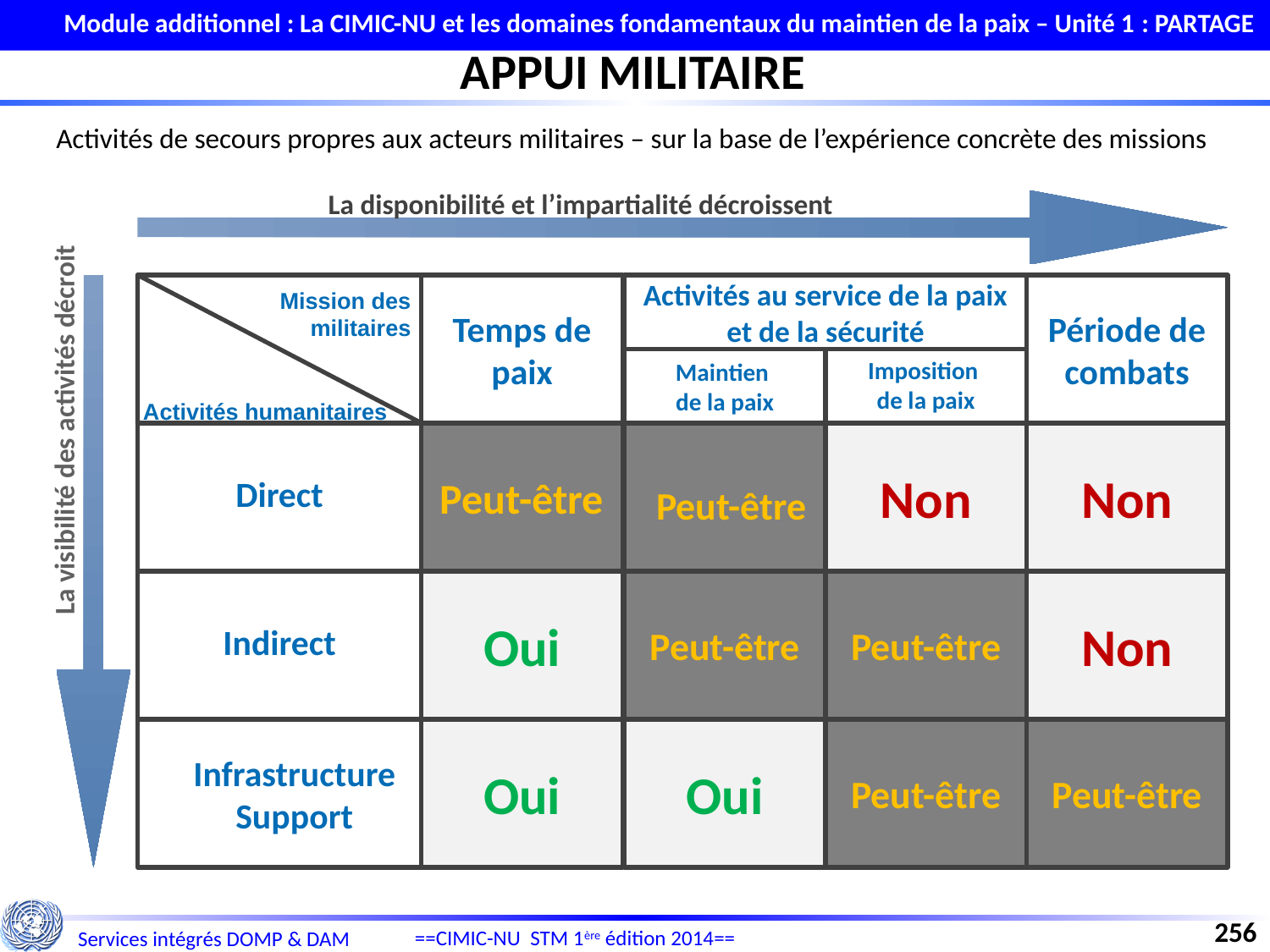

Module additionnel : La CIMIC-NU et les domaines fondamentaux du maintien de la paix – Unité 1 : PARTAGE
APPUI MILITAIRE
Activités de secours propres aux acteurs militaires – sur la base de l’expérience concrète des missions
La disponibilité et l’impartialité décroissent

Temps de paix
Activités au service de la paix et de la sécurité
Période de combats
Mission des militaires
Maintien
de la paix
Imposition
de la paix

Activités humanitaires
La visibilité des activités décroit

Direct
Peut-être
 Peut-être
Non
Non

Indirect
Oui
Peut-être
Peut-être
Non
Infrastructure Support
Oui
Oui
Peut-être
Peut-être
256
==CIMIC-NU  STM 1ère édition 2014==
Services intégrés DOMP & DAM